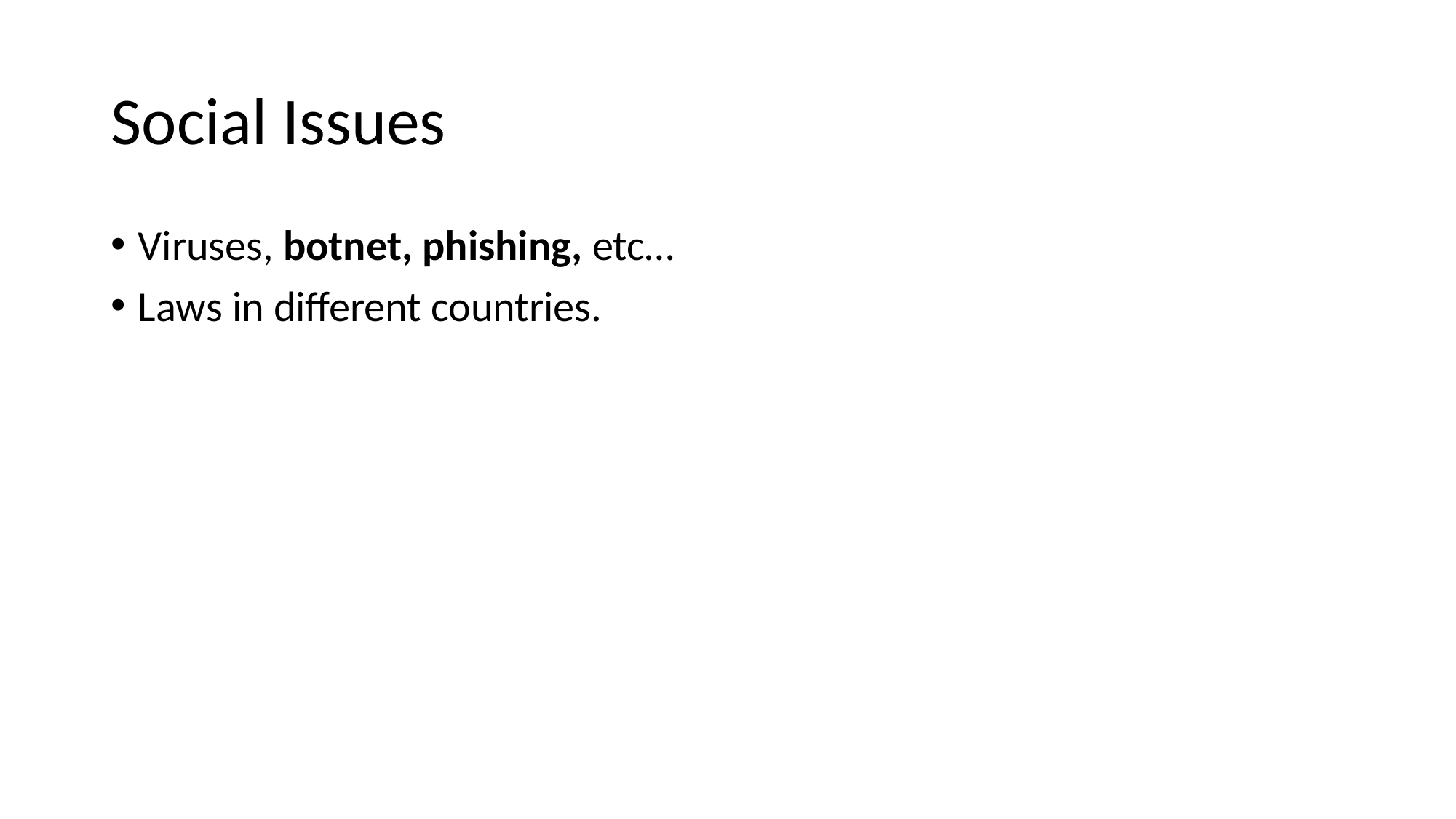

# Social Issues
Viruses, botnet, phishing, etc…
Laws in different countries.